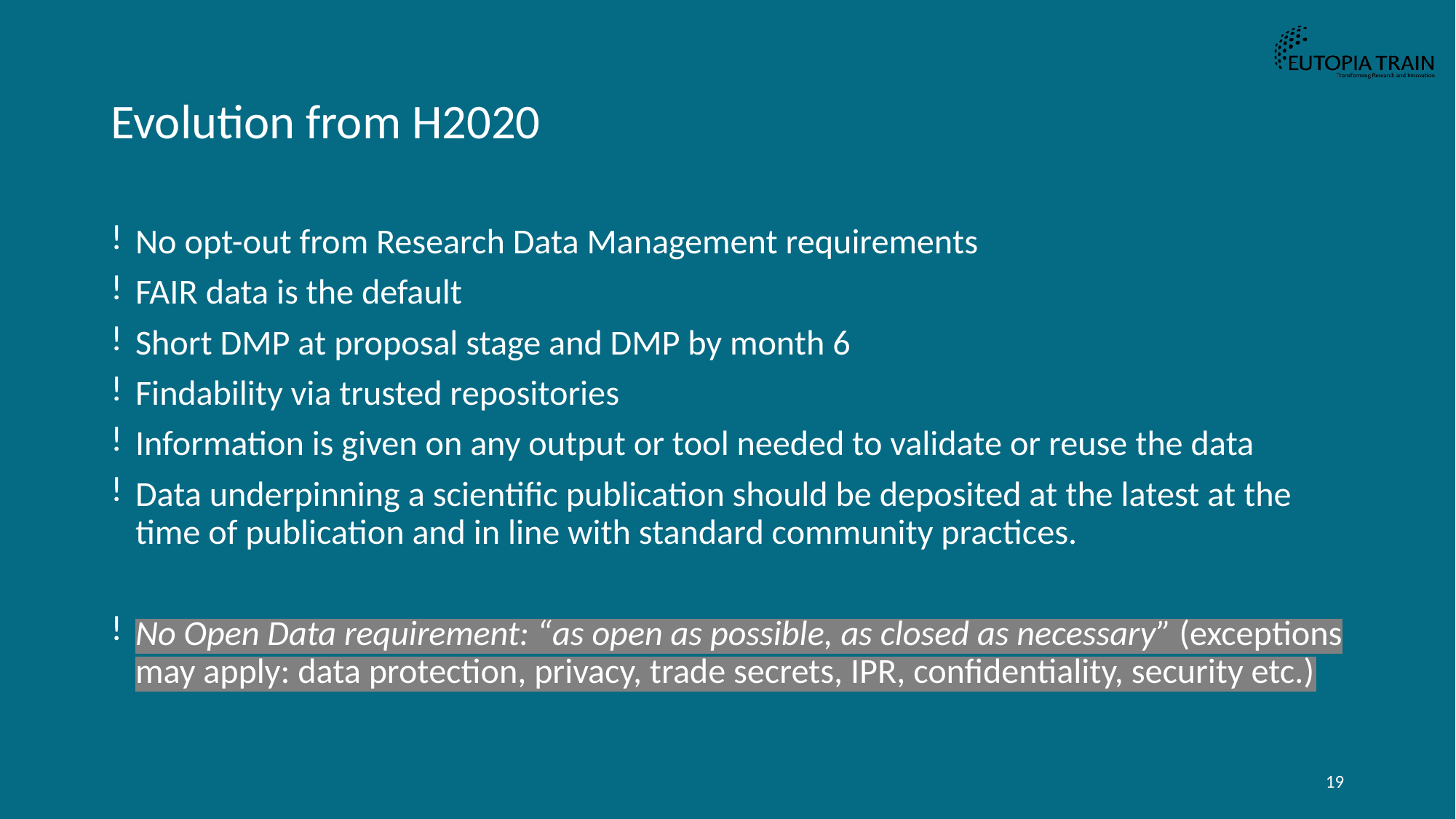

# Evolution from H2020
No opt-out from Research Data Management requirements
FAIR data is the default
Short DMP at proposal stage and DMP by month 6
Findability via trusted repositories
Information is given on any output or tool needed to validate or reuse the data
Data underpinning a scientific publication should be deposited at the latest at the time of publication and in line with standard community practices.

No Open Data requirement: “as open as possible, as closed as necessary” (exceptions may apply: data protection, privacy, trade secrets, IPR, confidentiality, security etc.)
19